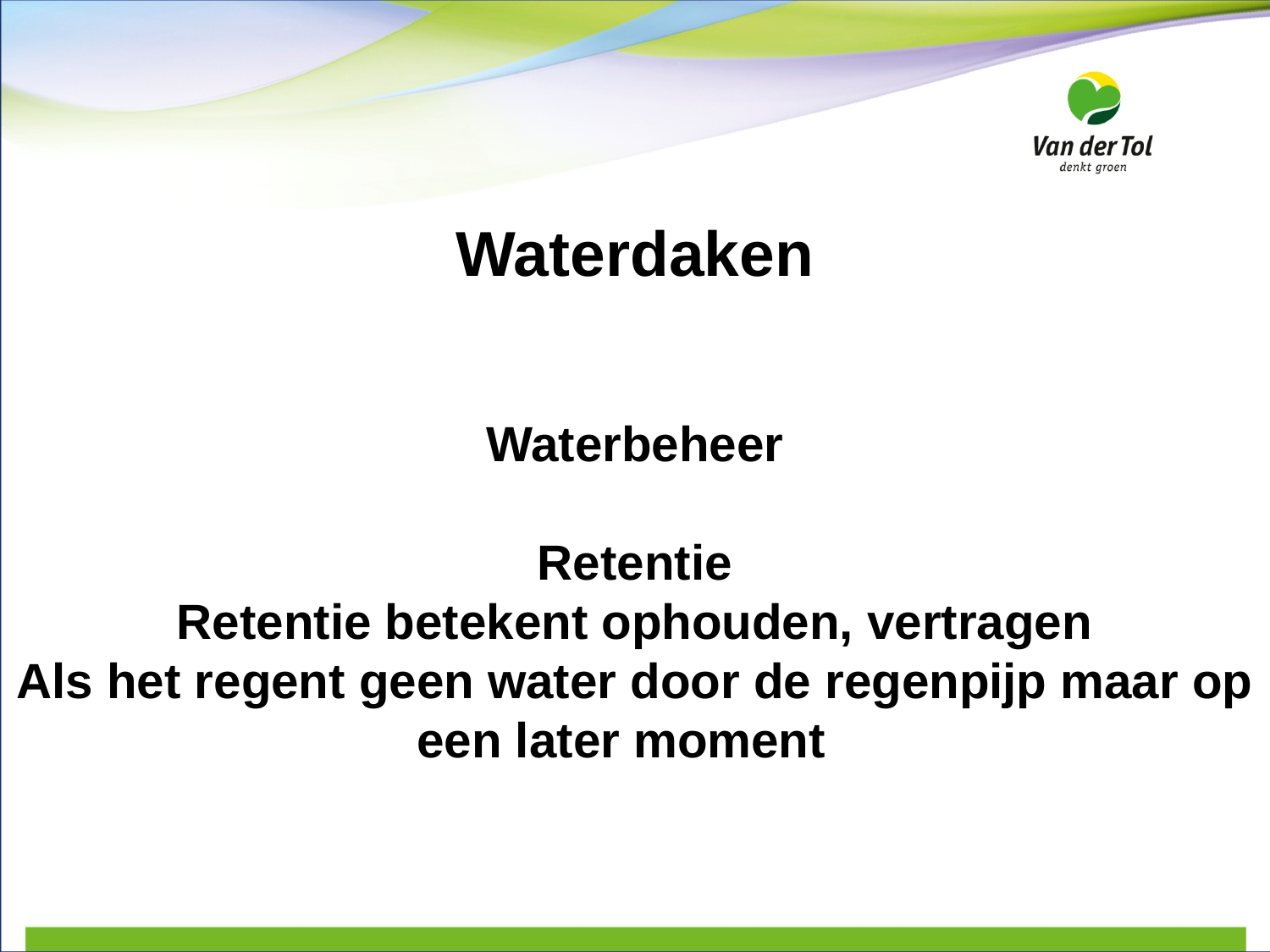

# Waterdaken
Waterbeheer

Retentie
Retentie betekent ophouden, vertragen
Als het regent geen water door de regenpijp maar op een later moment